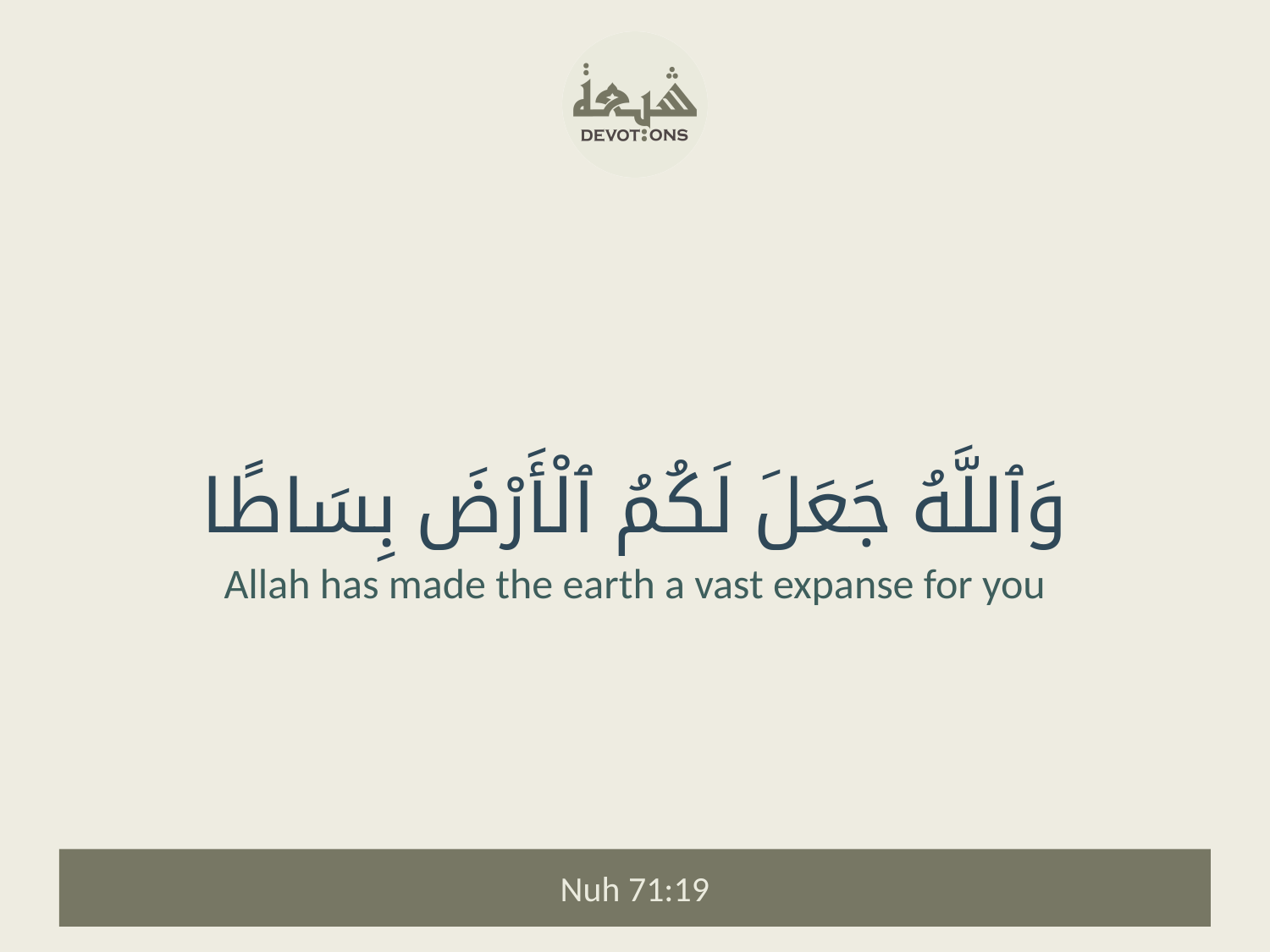

وَٱللَّهُ جَعَلَ لَكُمُ ٱلْأَرْضَ بِسَاطًا
Allah has made the earth a vast expanse for you
Nuh 71:19